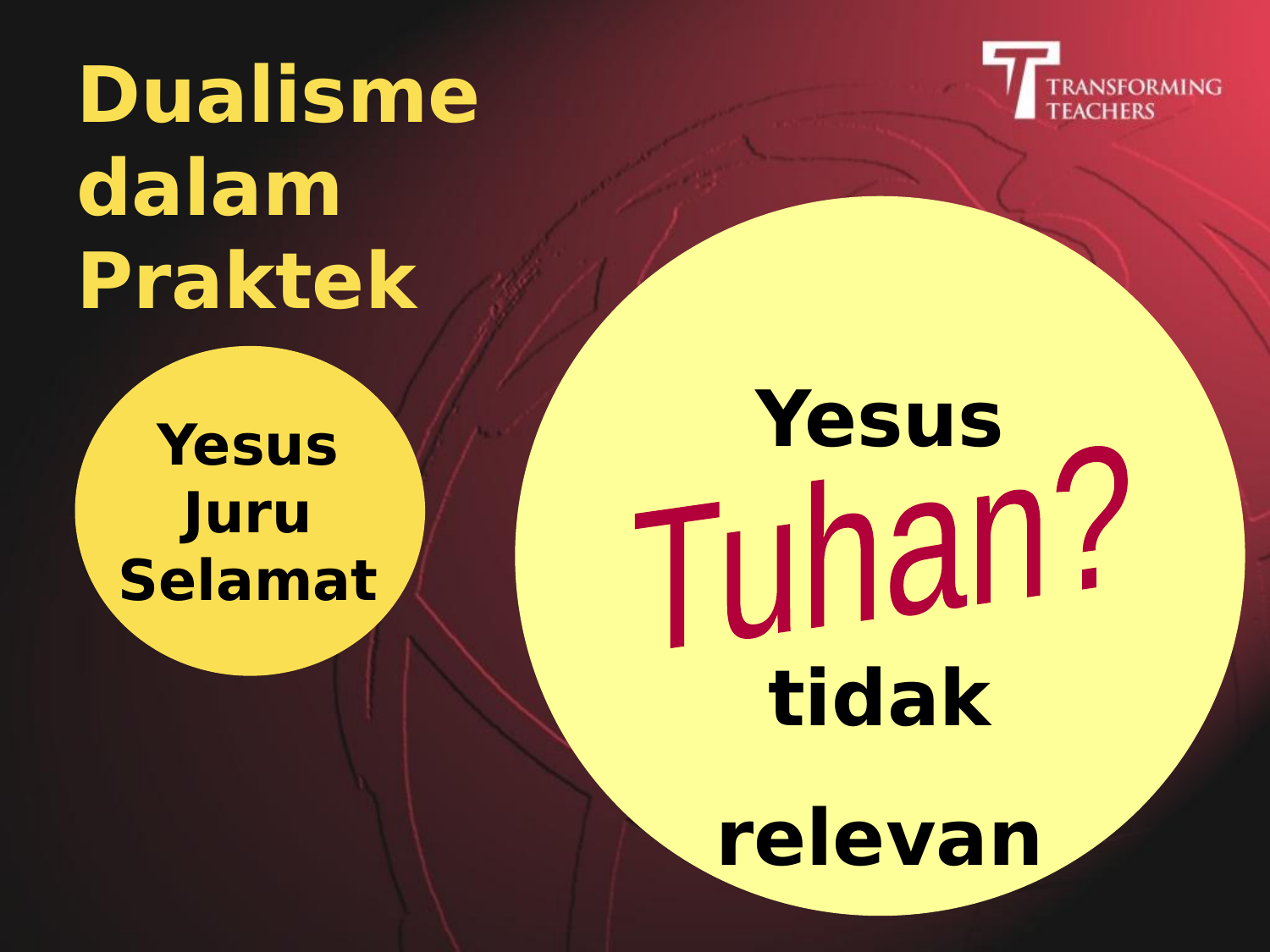

# Dualisme dalam Praktek

Yesus
tidak relevan

Yesus Juru Selamat
Tuhan?